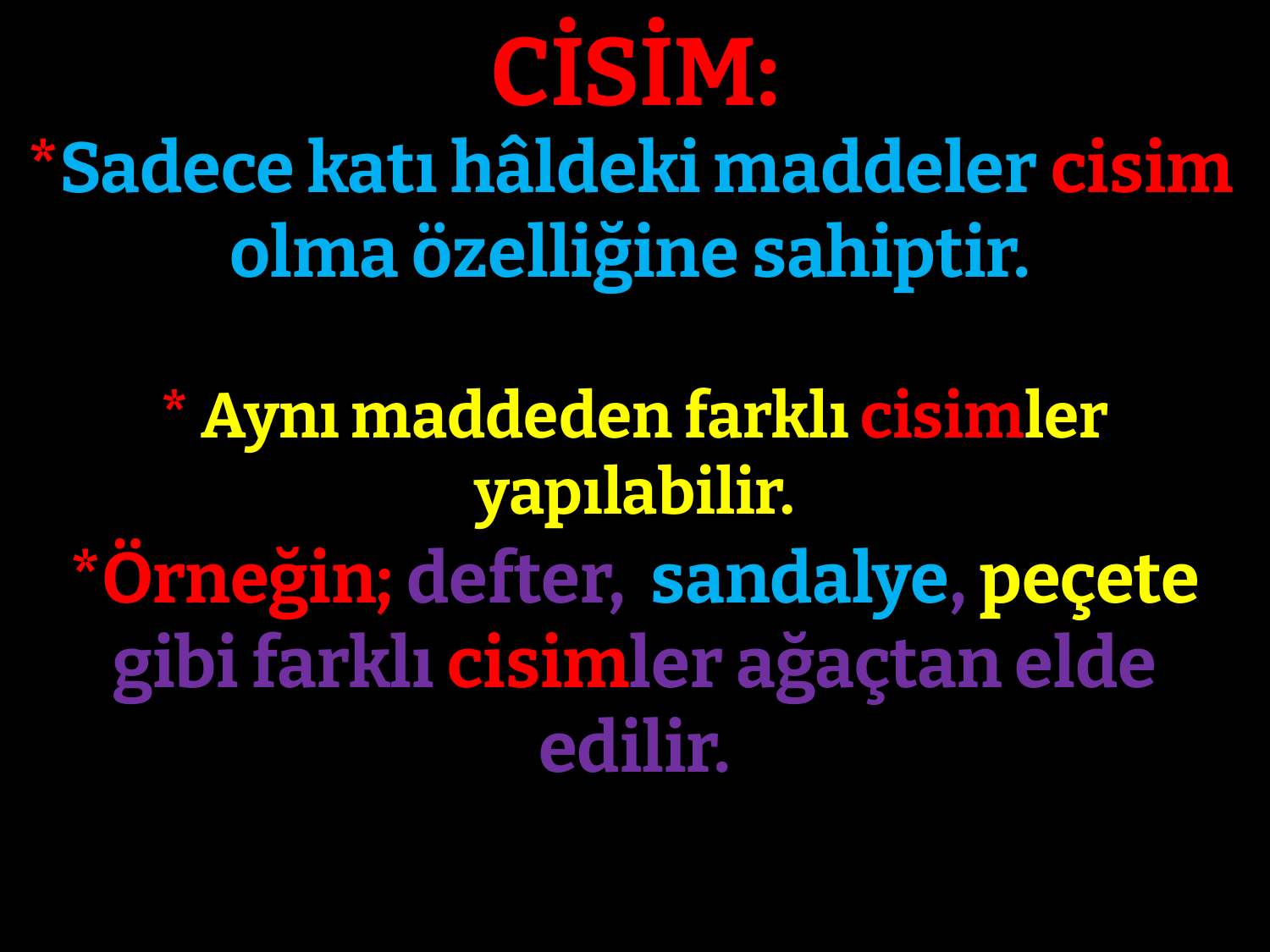

CİSİM:
*Sadece katı hâldeki maddeler cisim olma özelliğine sahiptir.
#
* Aynı maddeden farklı cisimler yapılabilir.
*Örneğin; defter,  sandalye, peçete gibi farklı cisimler ağaçtan elde edilir.